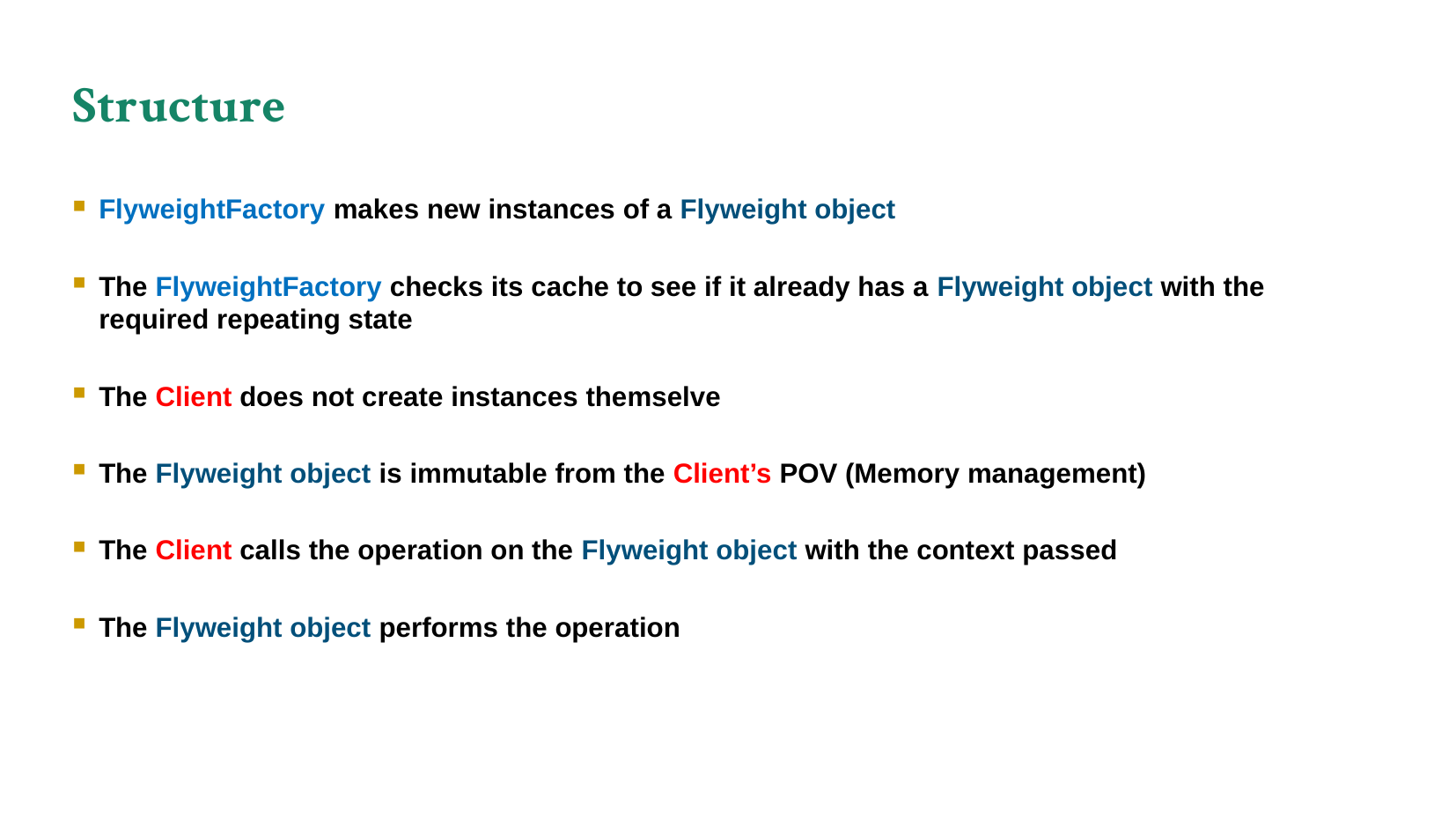

# Structure
FlyweightFactory makes new instances of a Flyweight object

The FlyweightFactory checks its cache to see if it already has a Flyweight object with the required repeating state

The Client does not create instances themselve

The Flyweight object is immutable from the Client’s POV (Memory management)

The Client calls the operation on the Flyweight object with the context passed

The Flyweight object performs the operation